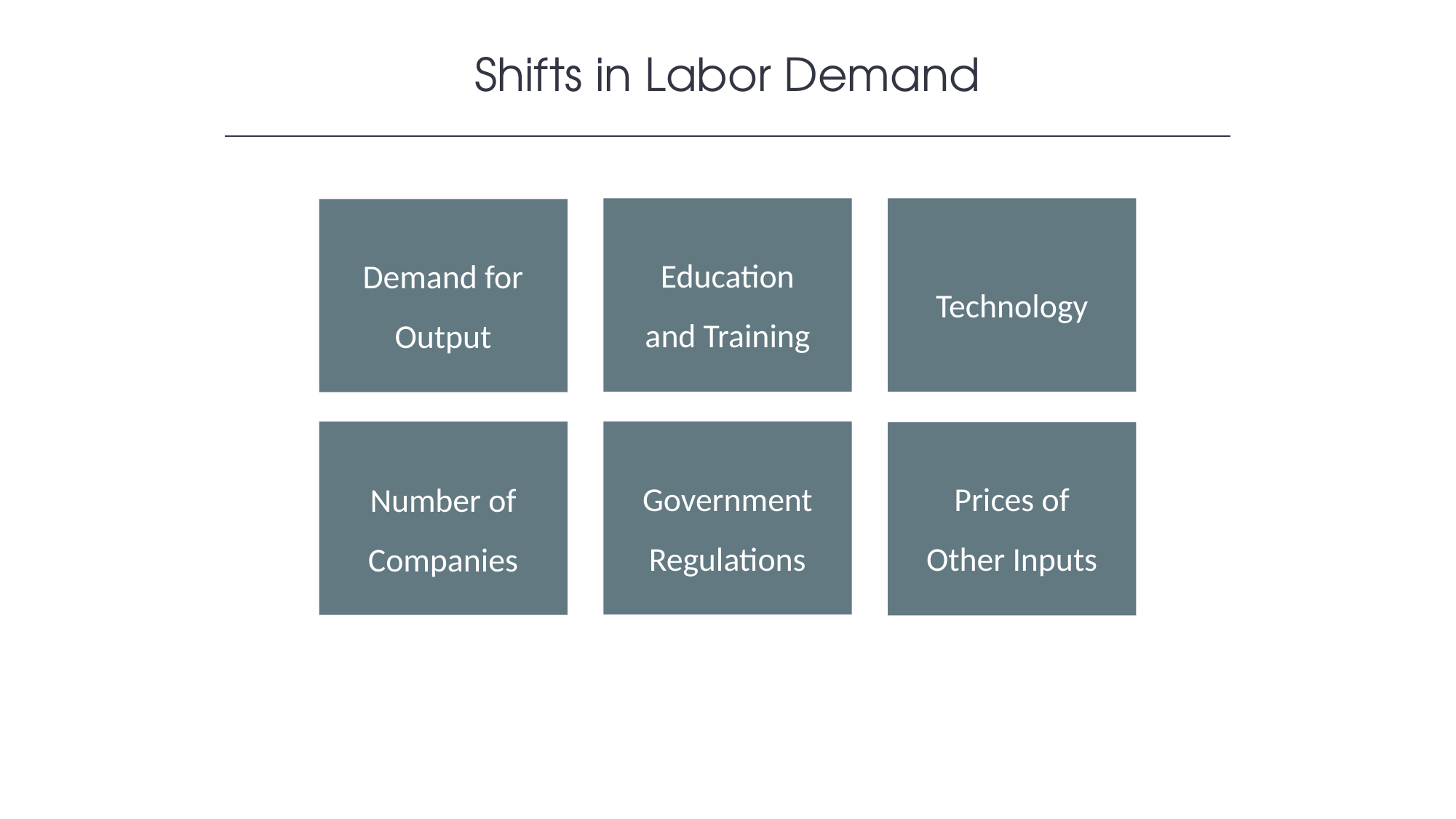

Shifts in Labor Demand

Education and Training

Technology

Demand for Output

Government Regulations

Number of Companies

Prices of Other Inputs